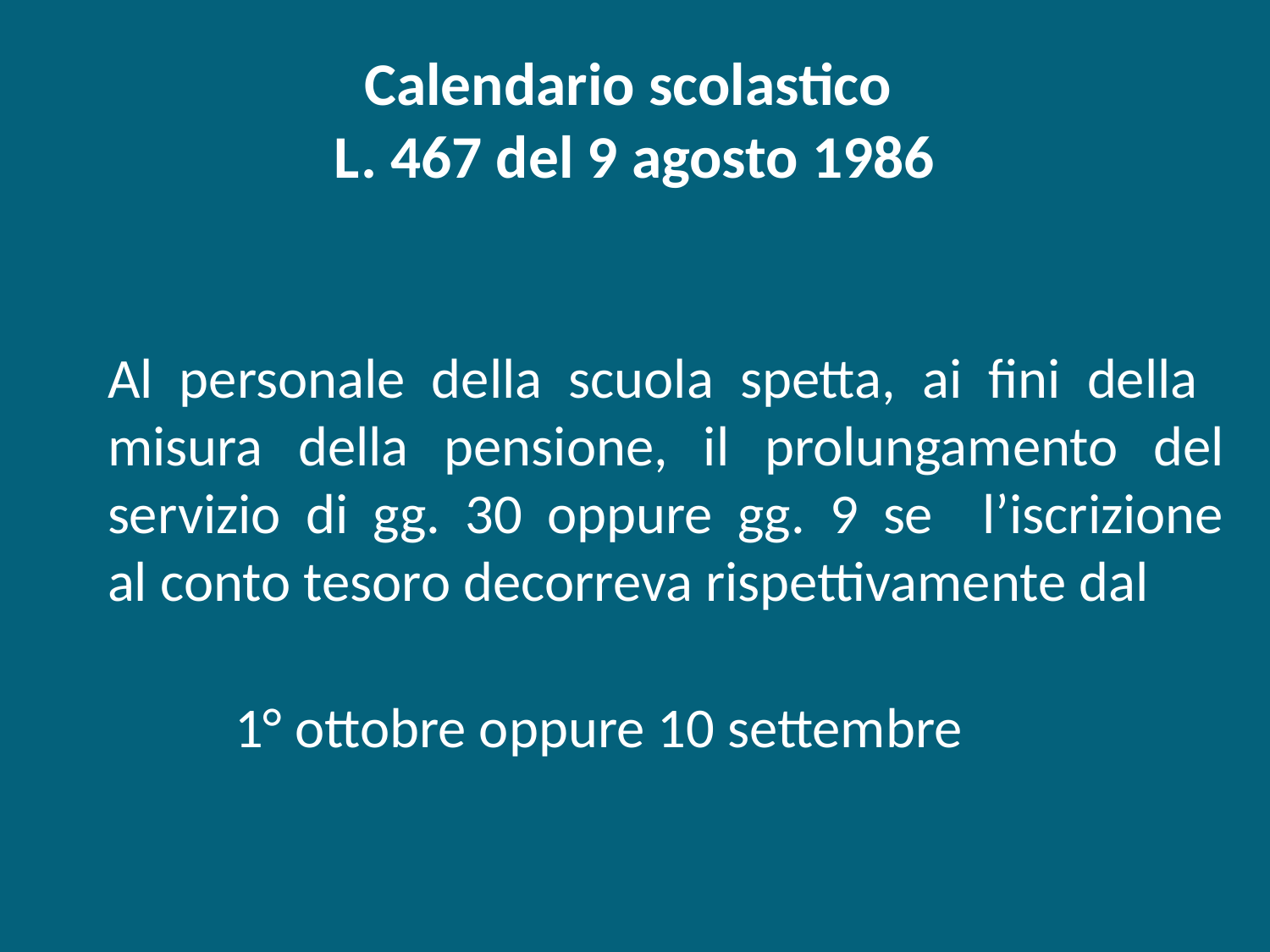

# Calendario scolastico L. 467 del 9 agosto 1986

Al personale della scuola spetta, ai fini della  misura della pensione, il prolungamento del servizio di gg. 30 oppure gg. 9 se  l’iscrizione
al conto tesoro decorreva rispettivamente dal
	1° ottobre oppure 10 settembre